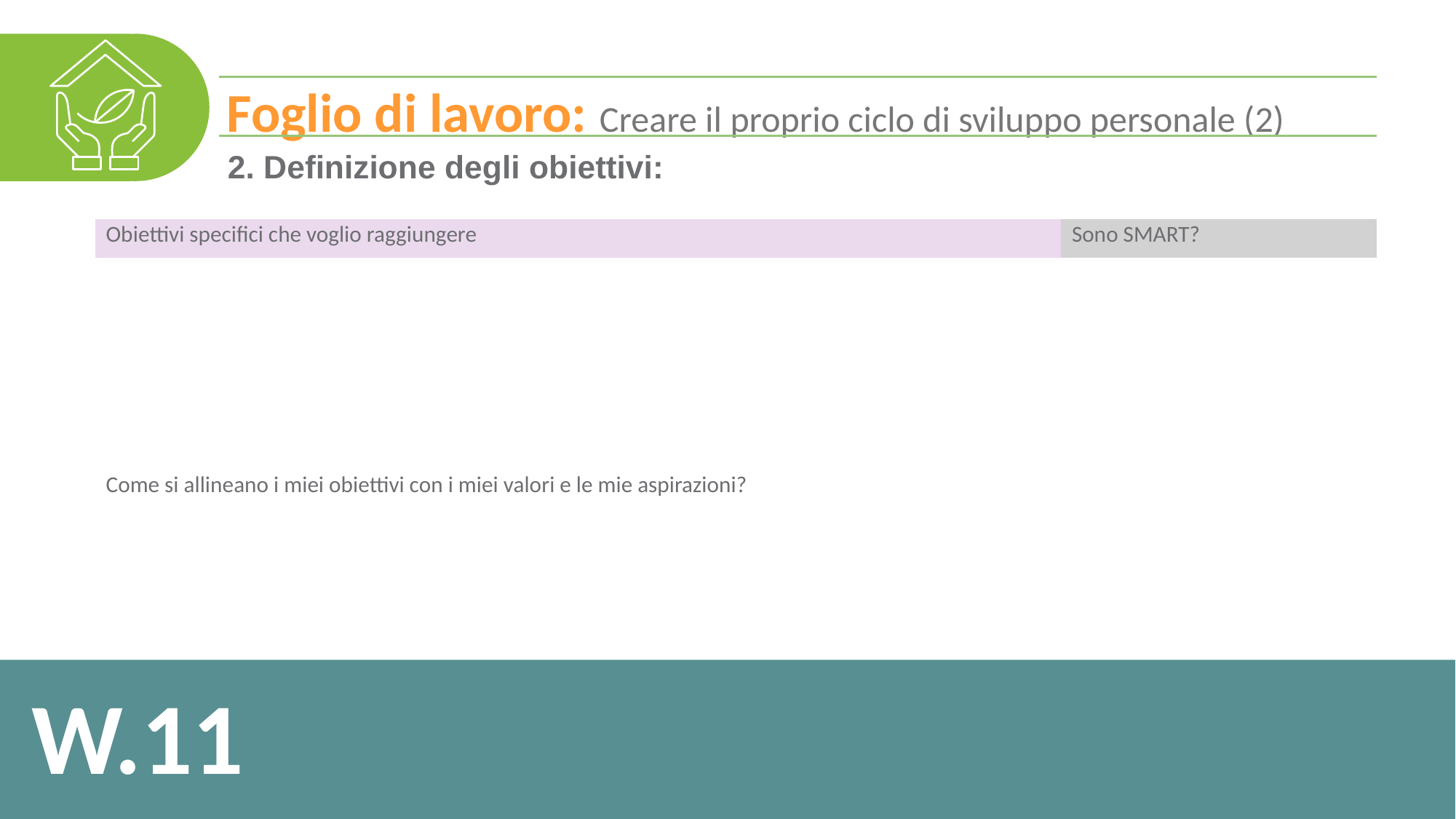

Foglio di lavoro: Creare il proprio ciclo di sviluppo personale (2)

2. Definizione degli obiettivi:
| Obiettivi specifici che voglio raggiungere | Sono SMART? |
| --- | --- |
|  |  |
| Come si allineano i miei obiettivi con i miei valori e le mie aspirazioni? |  |
|  |  |

W.11